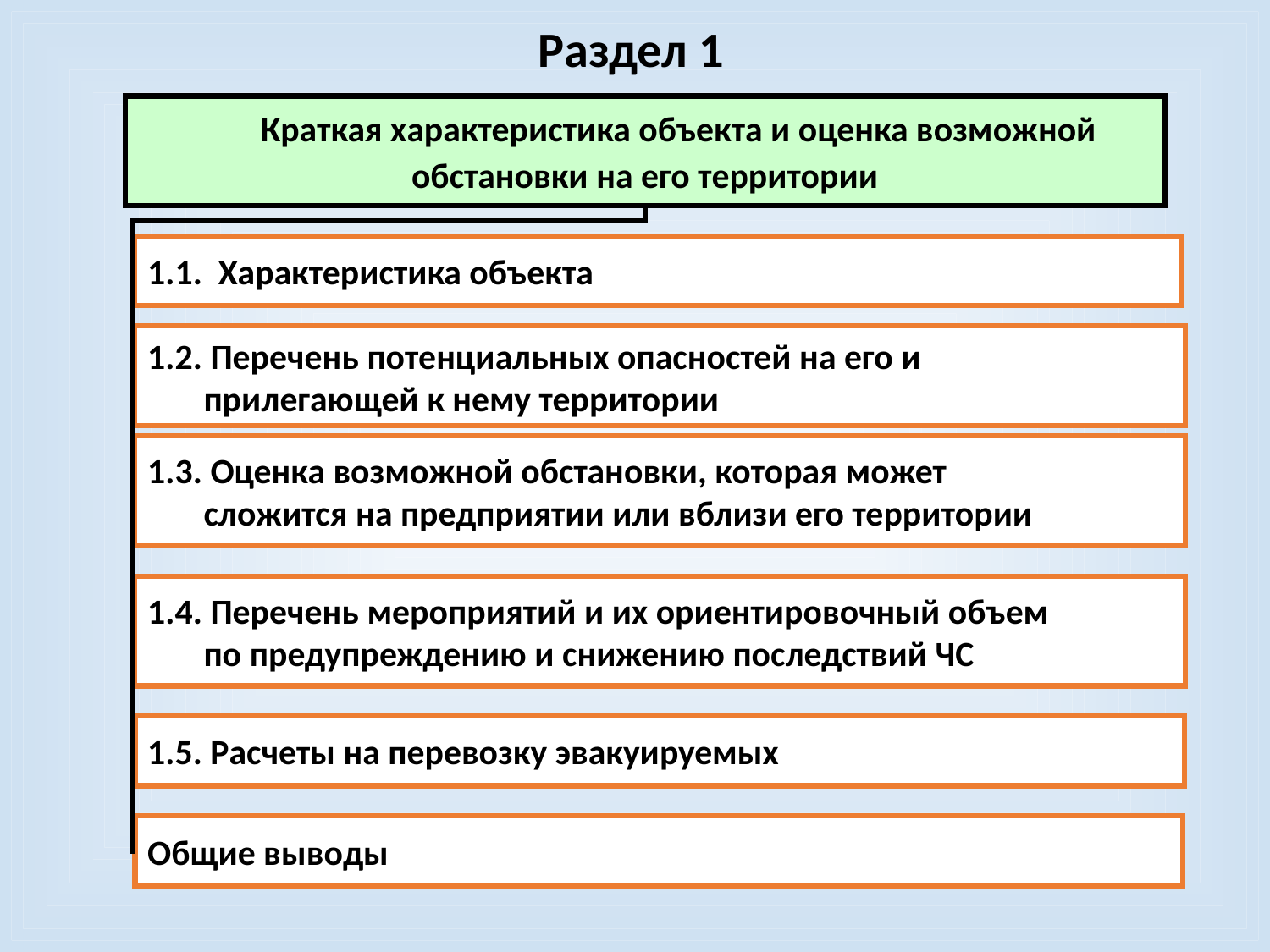

Раздел 1
Краткая характеристика объекта и оценка возможной обстановки на его территории
1.1.  Характеристика объекта
1.2. Перечень потенциальных опасностей на его и
       прилегающей к нему территории
1.3. Оценка возможной обстановки, которая может
       сложится на предприятии или вблизи его территории
1.4. Перечень мероприятий и их ориентировочный объем
       по предупреждению и снижению последствий ЧС
1.5. Расчеты на перевозку эвакуируемых
Общие выводы